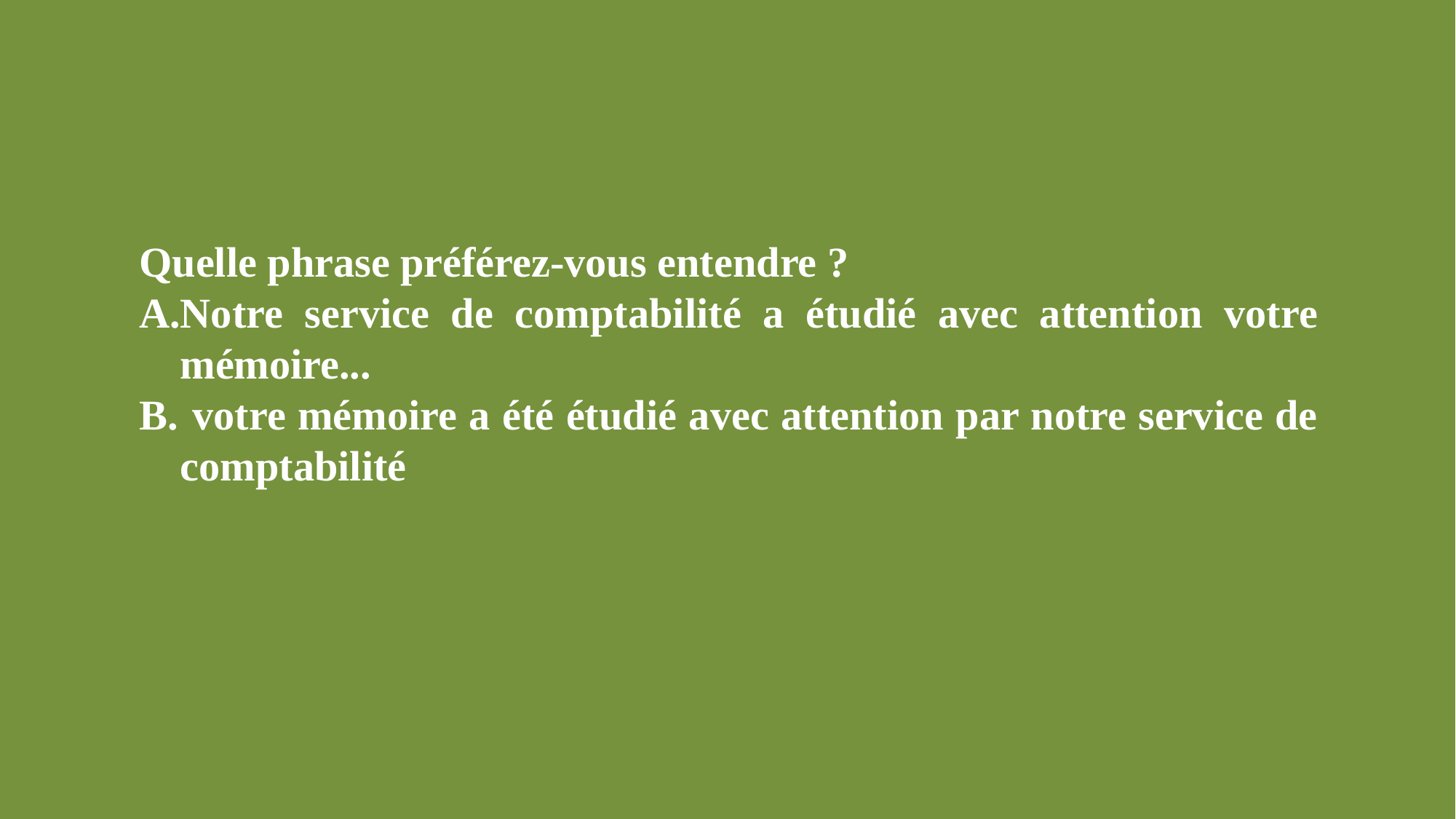

Quelle phrase préférez-vous entendre ?
Notre service de comptabilité a étudié avec attention votre mémoire...
 votre mémoire a été étudié avec attention par notre service de comptabilité